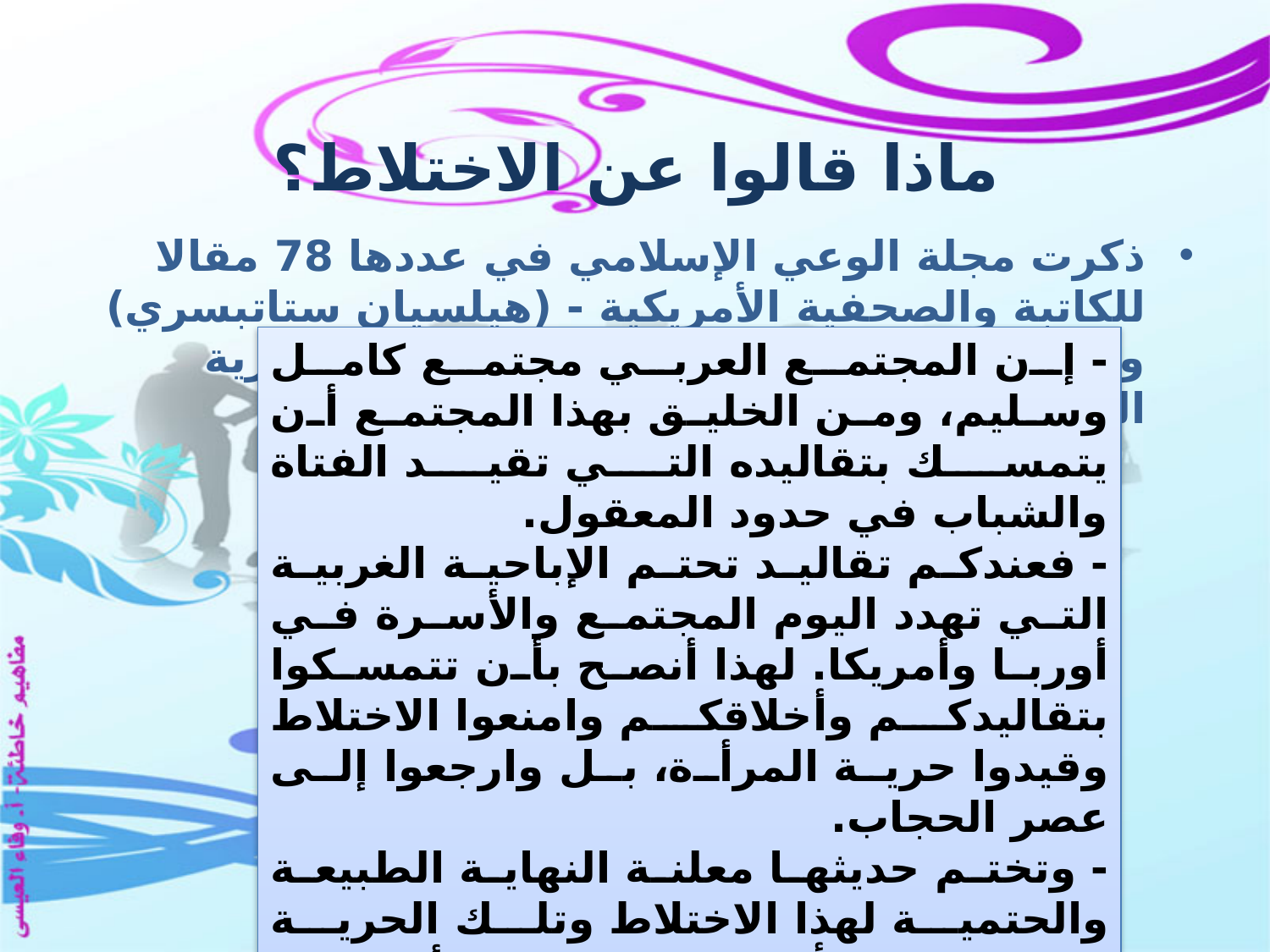

# ماذا قالوا عن الاختلاط؟
ذكرت مجلة الوعي الإسلامي في عددها 78 مقالا للكاتبة والصحفية الأمريكية - (هيلسيان ستاتبسري) والمقال بعنوان: (امنعوا الاختلاط وقيدوا حرية المرأة) قالت فيه:

- إن المجتمع العربي مجتمع كامل وسليم، ومن الخليق بهذا المجتمع أن يتمسك بتقاليده التي تقيد الفتاة والشباب في حدود المعقول.
- فعندكم تقاليد تحتم الإباحية الغربية التي تهدد اليوم المجتمع والأسرة في أوربا وأمريكا. لهذا أنصح بأن تتمسكوا بتقاليدكم وأخلاقكم وامنعوا الاختلاط وقيدوا حرية المرأة، بل وارجعوا إلى عصر الحجاب.
- وتختم حديثها معلنة النهاية الطبيعة والحتمية لهذا الاختلاط وتلك الحرية فتقول: لقد أصبح المجتمع الأمريكي مجتمعا معقدا مليئا بكل صور الإباحية والخلاعة.